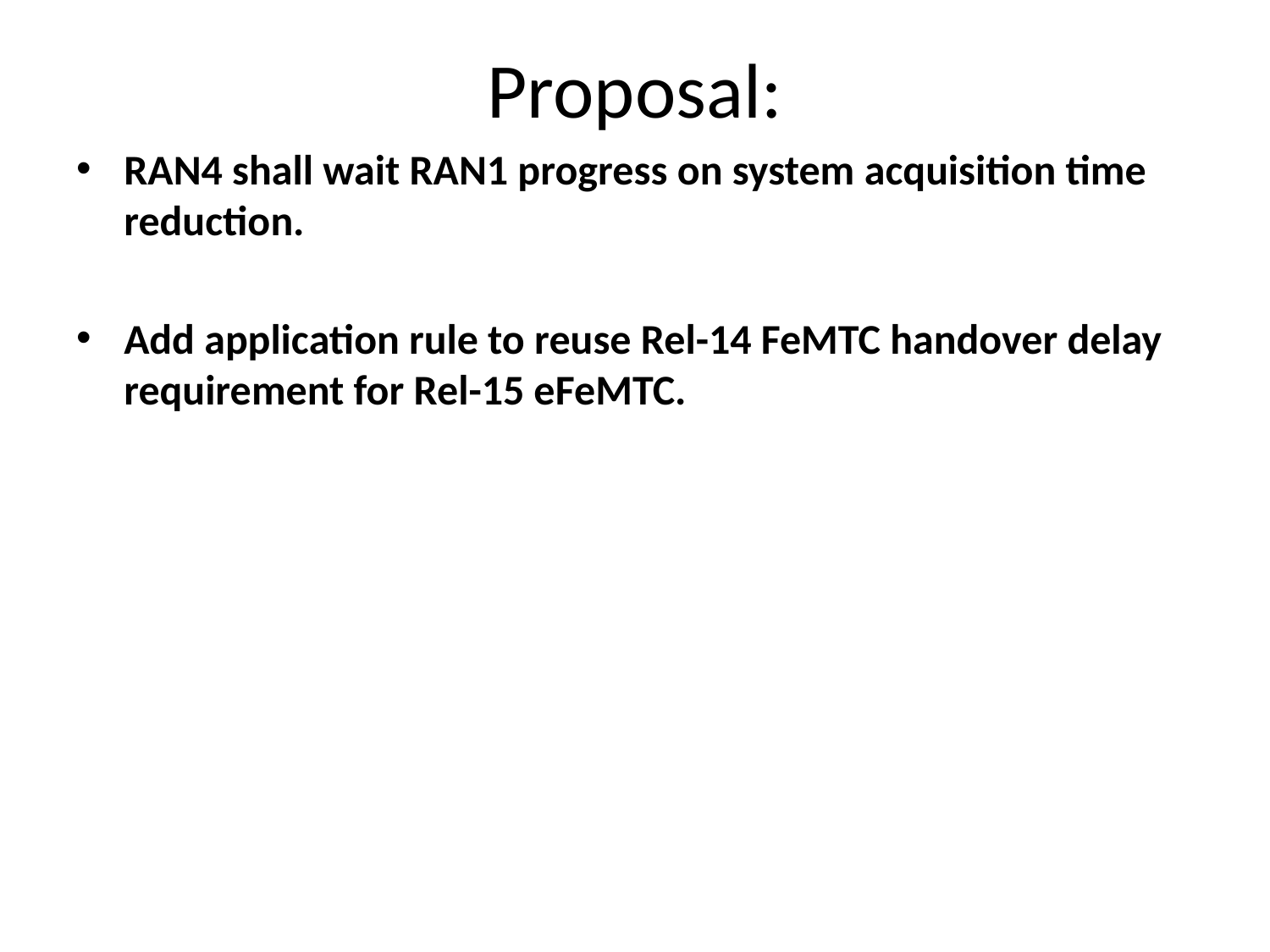

# Proposal:
RAN4 shall wait RAN1 progress on system acquisition time reduction.

Add application rule to reuse Rel-14 FeMTC handover delay requirement for Rel-15 eFeMTC.